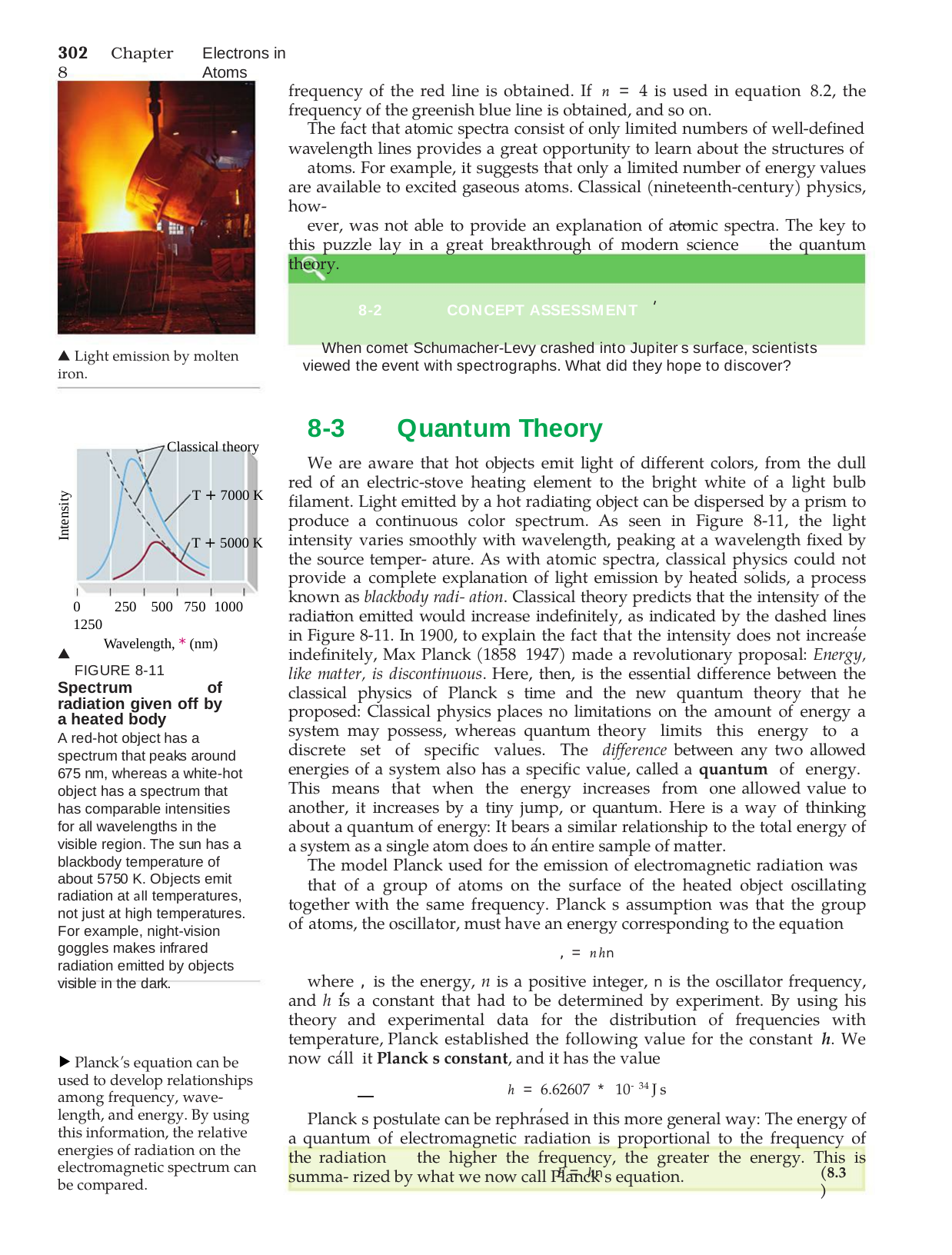

302	Chapter 8
Electrons in Atoms
frequency of the red line is obtained. If  n  =  4 is used in equation  8.2, the frequency of the greenish blue line is obtained, and so on.
The fact that atomic spectra consist of only limited numbers of well-defined wavelength lines provides a great opportunity to learn about the structures of
atoms. For example, it suggests that only a limited number of energy values are available to excited gaseous atoms. Classical (nineteenth-century) physics, how-
ever, was not able to provide an explanation of atomic spectra. The key to this puzzle lay in a great breakthrough of modern science    the quantum theory.

8-2	CONCEPT ASSESSMENT

When comet Schumacher-Levy crashed into Jupiter s surface, scientists viewed the event with spectrographs. What did they hope to discover?

8-3       Quantum Theory
We are aware that hot objects emit light of different colors, from the dull red of an electric-stove heating element to the bright white of a light bulb filament. Light emitted by a hot radiating object can be dispersed by a prism to produce a continuous color spectrum. As seen in Figure 8-11, the light intensity varies smoothly with wavelength, peaking at a wavelength fixed by the source temper- ature. As with atomic spectra, classical physics could not provide a complete explanation of light emission by heated solids, a process known as blackbody radi- ation. Classical theory predicts that the intensity of the radiation emitted would increase indefinitely, as indicated by the dashed lines in Figure 8-11. In 1900, to explain the fact that the intensity does not increase indefinitely, Max Planck (1858  1947) made a revolutionary proposal: Energy, like matter, is discontinuous. Here, then, is the essential difference between the classical physics of Planck s time and the new quantum theory that he proposed: Classical physics places no limitations on the amount of energy a system may possess, whereas quantum theory  limits  this  energy  to  a  discrete  set  of  specific  values.  The  difference between any two allowed energies of a system also has a specific value, called a quantum  of  energy.  This  means  that  when  the  energy  increases  from  one allowed value to another, it increases by a tiny jump, or quantum. Here is a way of thinking about a quantum of energy: It bears a similar relationship to the total energy of a system as a single atom does to an entire sample of matter.
The model Planck used for the emission of electromagnetic radiation was
that of a group of atoms on the surface of the heated object oscillating together with the same frequency. Planck s assumption was that the group of atoms, the oscillator, must have an energy corresponding to the equation
, =  nhn
where , is the energy, n is a positive integer, n is the oscillator frequency, and h is a constant that had to be determined by experiment. By using his theory and experimental data for the distribution of frequencies with temperature, Planck established the following value for the constant  h. We now call  it Planck s constant, and it has the value
h  =  6.62607  *  10-34 J s
Planck s postulate can be rephrased in this more general way: The energy of a quantum of electromagnetic radiation is proportional to the frequency of the radiation    the higher the frequency, the greater the energy. This is summa- rized by what we now call Planck s equation.

 Light emission by molten iron.

Classical theory
T + 7000 K
Intensity
T + 5000 K
0	250    500   750  1000  1250
Wavelength, * (nm)
 FIGURE 8-11
Spectrum of radiation given off by a heated body
A red-hot object has a spectrum that peaks around 675 nm, whereas a white-hot object has a spectrum that has comparable intensities for all wavelengths in the visible region. The sun has a blackbody temperature of
about 5750 K. Objects emit
radiation at all temperatures, not just at high temperatures. For example, night-vision goggles makes infrared radiation emitted by objects visible in the dark.

Planck s equation can be used to develop relationships among frequency, wave- length, and energy. By using this information, the relative energies of radiation on the electromagnetic spectrum can be compared.

(8.3)
E  =  hn